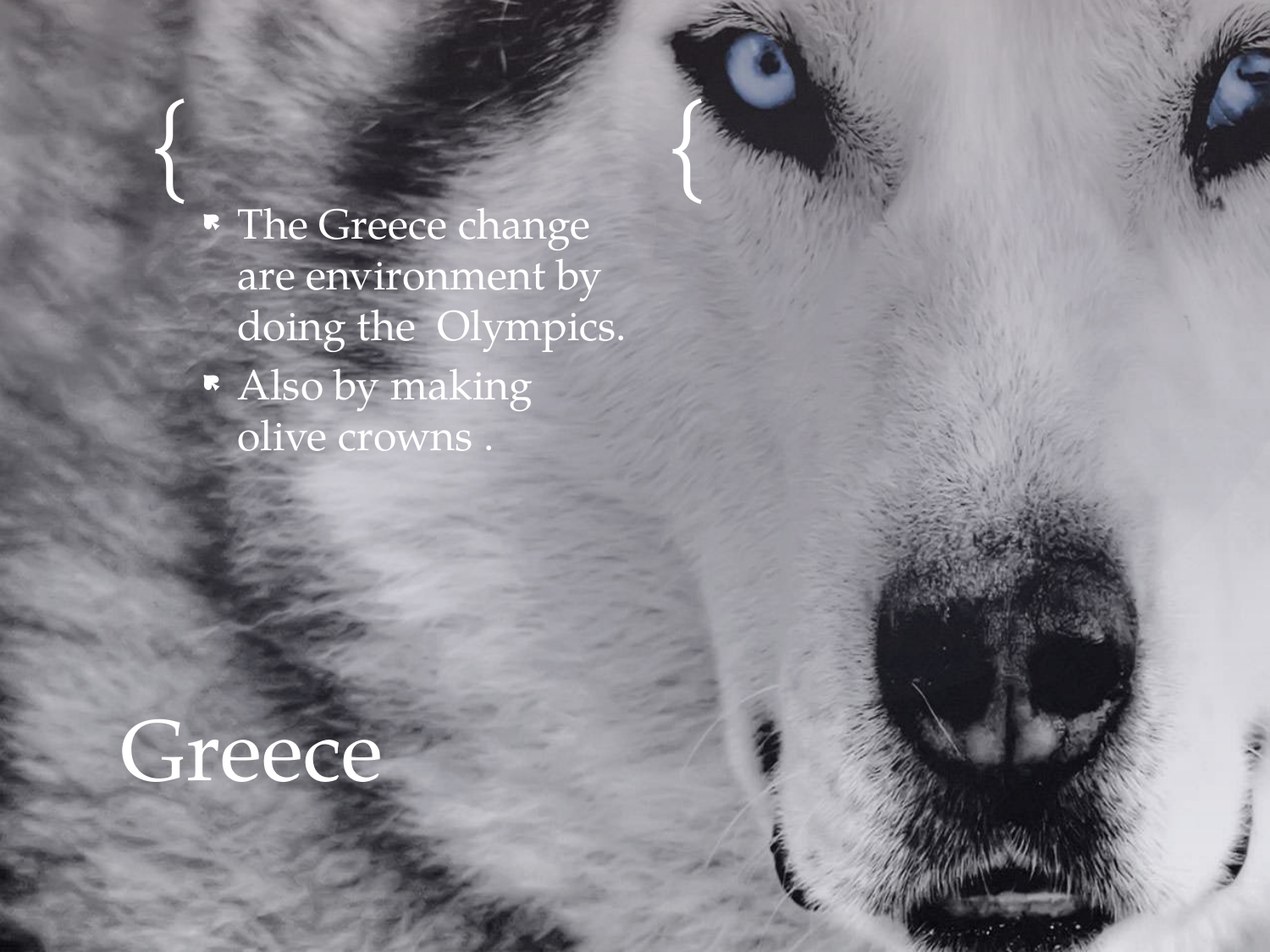

The Greece change are environment by doing the  Olympics.
Also by making olive crowns .

# Greece